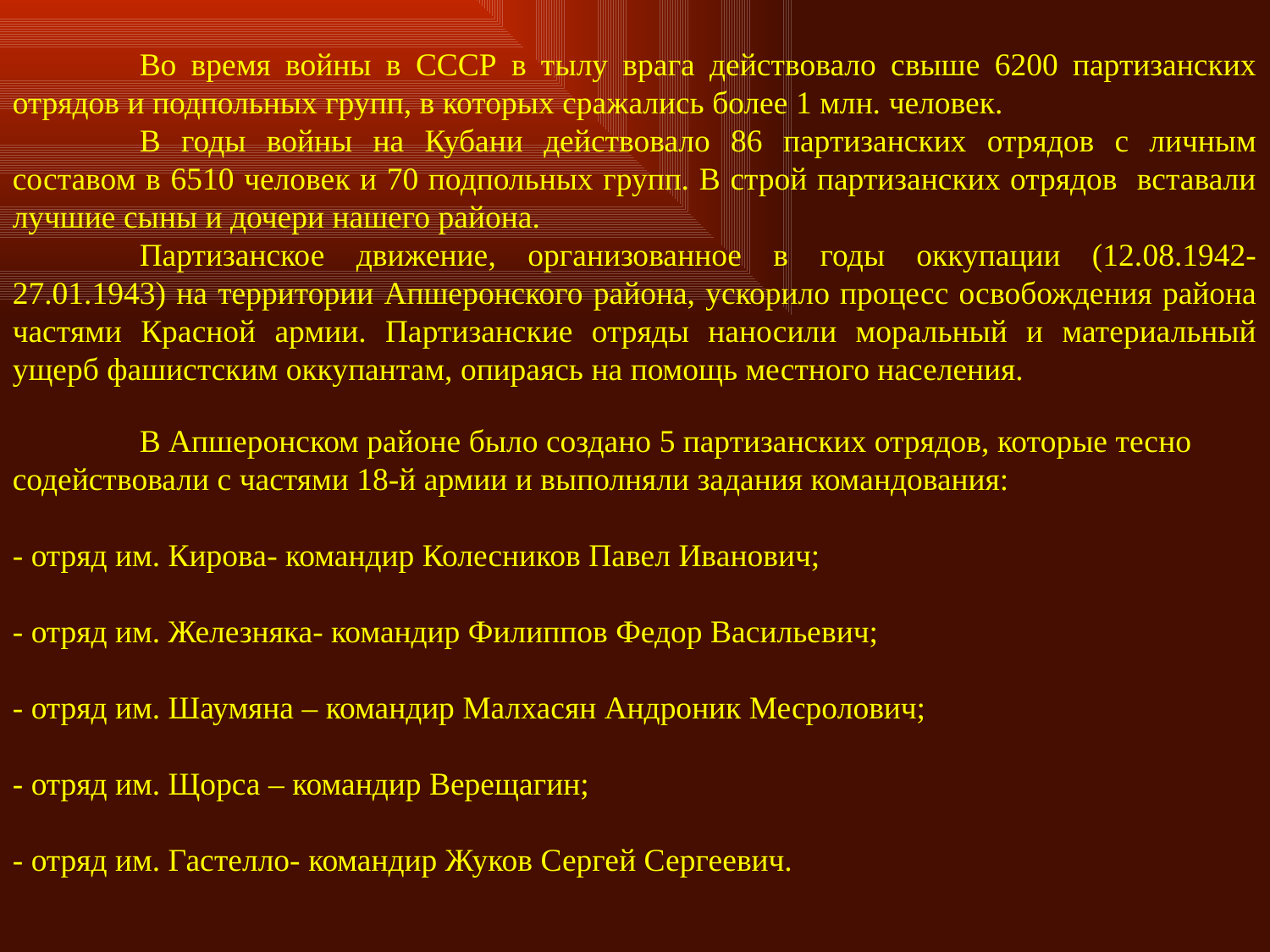

Во время войны в СССР в тылу врага действовало свыше 6200 партизанских отрядов и подпольных групп, в которых сражались более 1 млн. человек.
	В годы войны на Кубани действовало 86 партизанских отрядов с личным составом в 6510 человек и 70 подпольных групп. В строй партизанских отрядов  вставали лучшие сыны и дочери нашего района.
	Партизанское движение, организованное в годы оккупации (12.08.1942-27.01.1943) на территории Апшеронского района, ускорило процесс освобождения района частями Красной армии. Партизанские отряды наносили моральный и материальный ущерб фашистским оккупантам, опираясь на помощь местного населения.

	В Апшеронском районе было создано 5 партизанских отрядов, которые тесно содействовали с частями 18-й армии и выполняли задания командования:

- отряд им. Кирова- командир Колесников Павел Иванович;

- отряд им. Железняка- командир Филиппов Федор Васильевич;

- отряд им. Шаумяна – командир Малхасян Андроник Месролович;

- отряд им. Щорса – командир Верещагин;

- отряд им. Гастелло- командир Жуков Сергей Сергеевич.